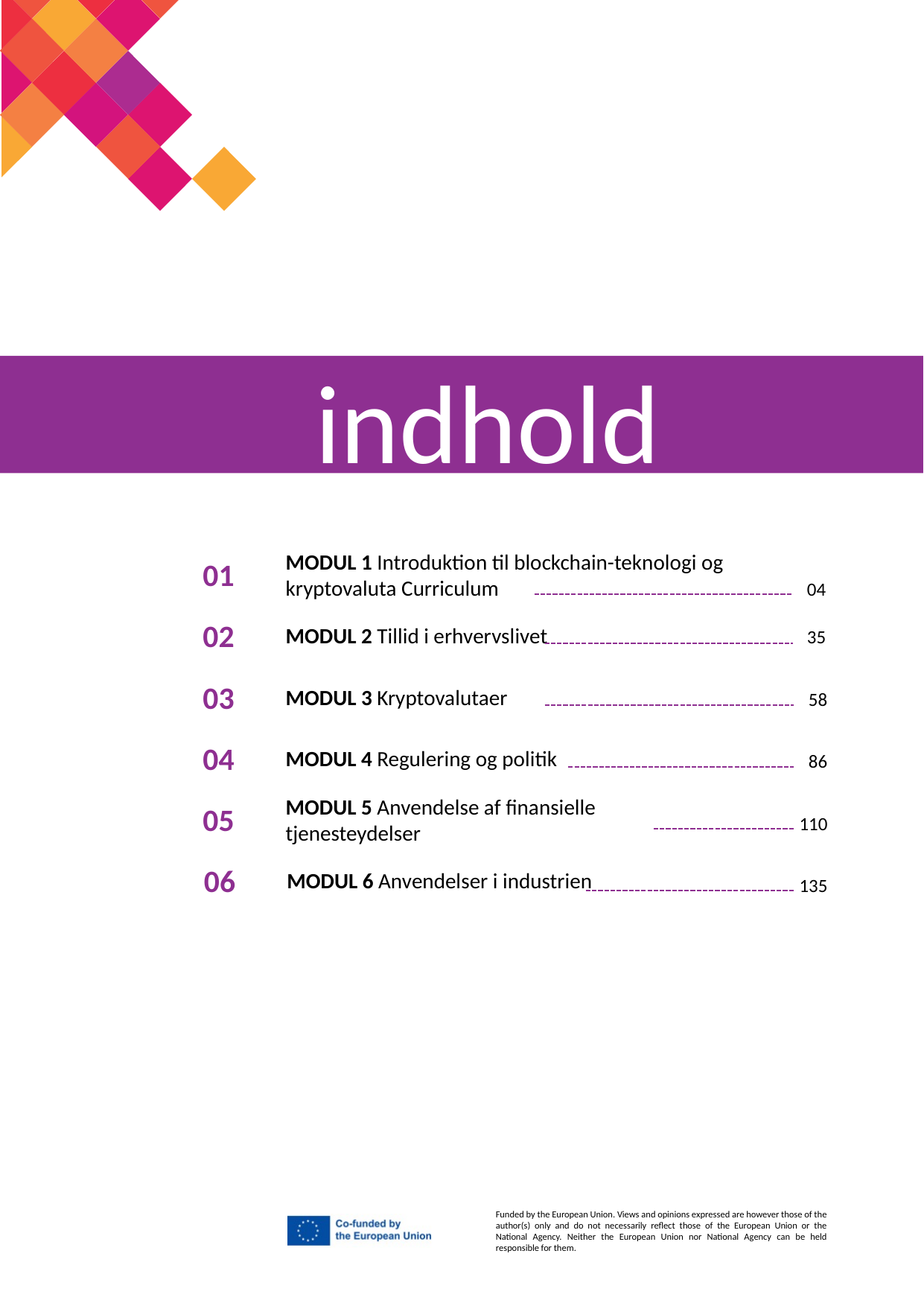

indhold
01
MODUL 1 Introduktion til blockchain-teknologi og kryptovaluta Curriculum
04
MODUL 2 Tillid i erhvervslivet
02
35
03
MODUL 3 Kryptovalutaer
58
04
MODUL 4 Regulering og politik
86
05
MODUL 5 Anvendelse af finansielle tjenesteydelser
110
06
MODUL 6 Anvendelser i industrien
135